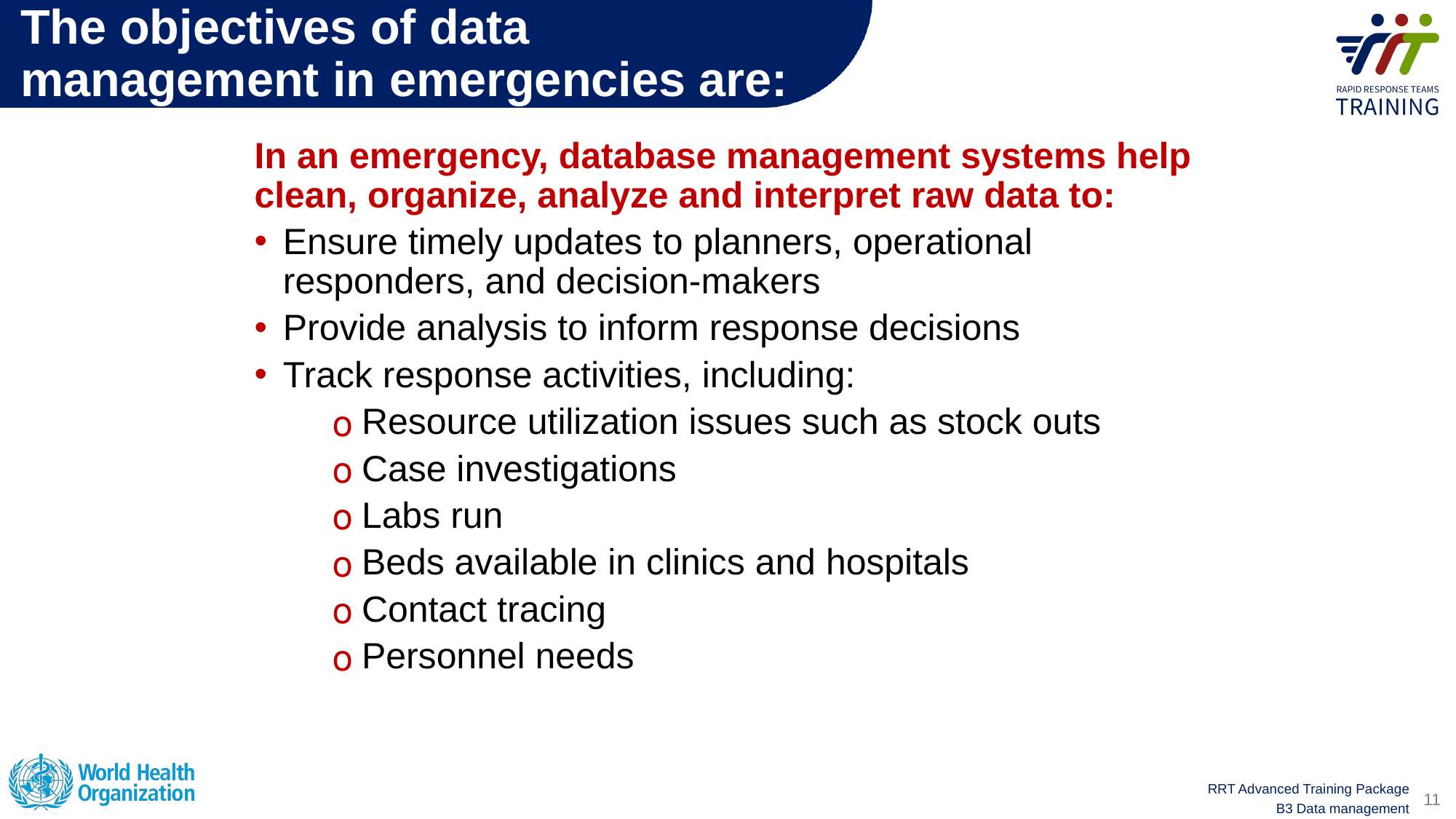

The objectives of data management in emergencies are:
In an emergency, database management systems help clean, organize, analyze and interpret raw data to:
Ensure timely updates to planners, operational responders, and decision-makers
Provide analysis to inform response decisions
Track response activities, including:
Resource utilization issues such as stock outs
Case investigations
Labs run
Beds available in clinics and hospitals
Contact tracing
Personnel needs